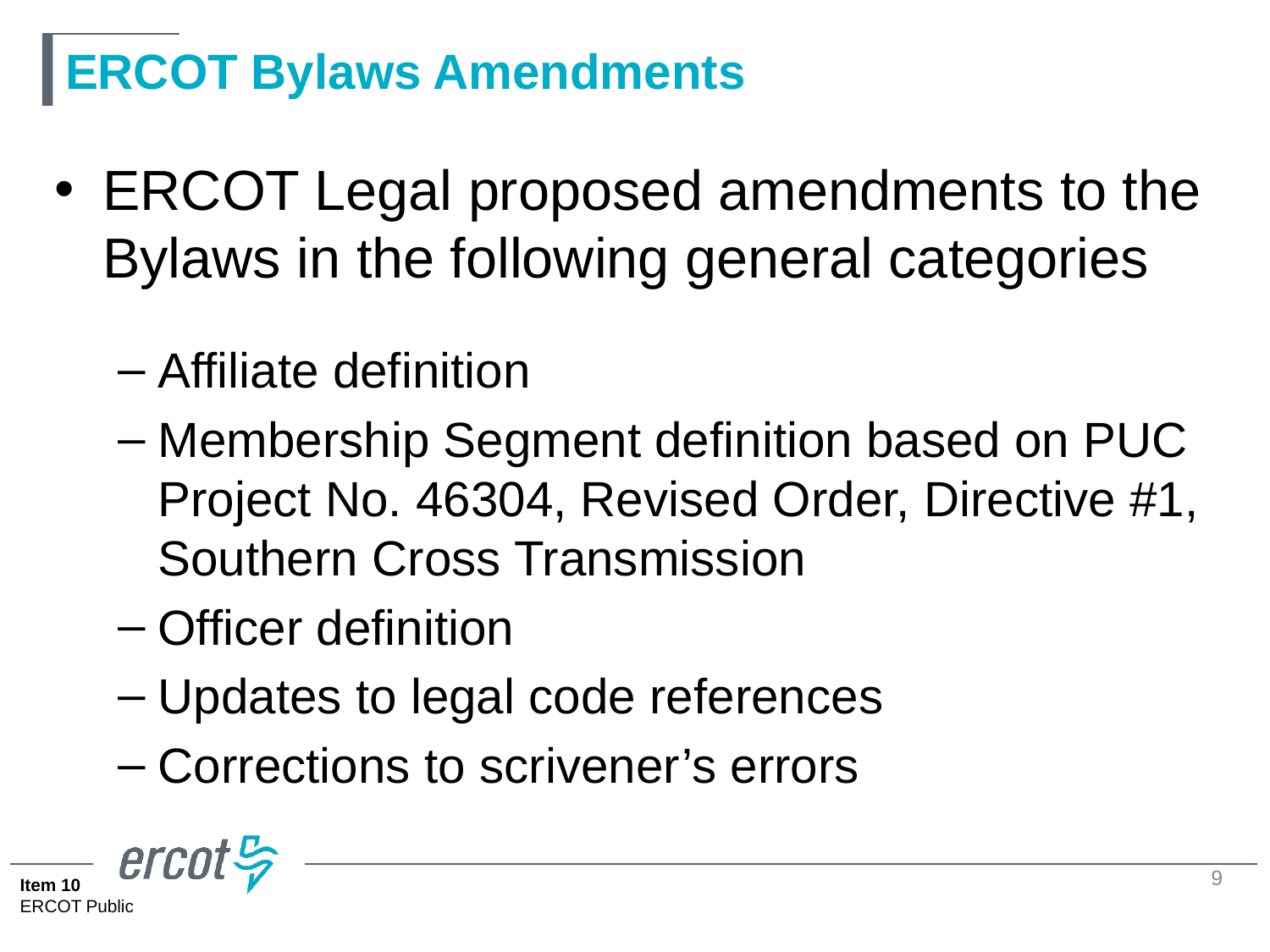

# ERCOT Bylaws Amendments
ERCOT Legal proposed amendments to the Bylaws in the following general categories

Affiliate definition
Membership Segment definition based on PUC Project No. 46304, Revised Order, Directive #1, Southern Cross Transmission
Officer definition
Updates to legal code references
Corrections to scrivener’s errors

9